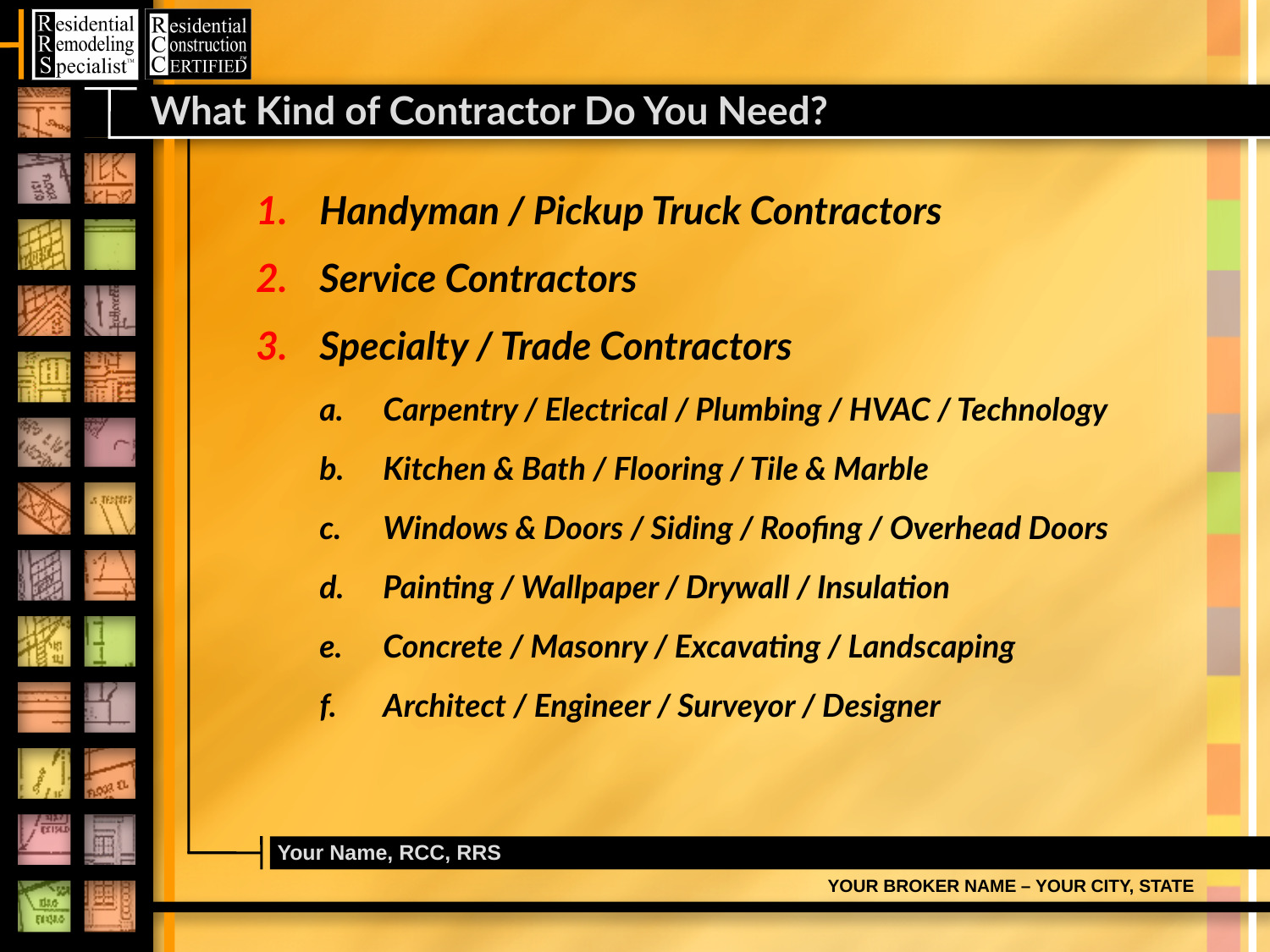

# What Kind of Contractor Do You Need?
Handyman / Pickup Truck Contractors
Service Contractors
Specialty / Trade Contractors
Carpentry / Electrical / Plumbing / HVAC / Technology
Kitchen & Bath / Flooring / Tile & Marble
Windows & Doors / Siding / Roofing / Overhead Doors
Painting / Wallpaper / Drywall / Insulation
Concrete / Masonry / Excavating / Landscaping
Architect / Engineer / Surveyor / Designer

Your Name, RCC, RRS